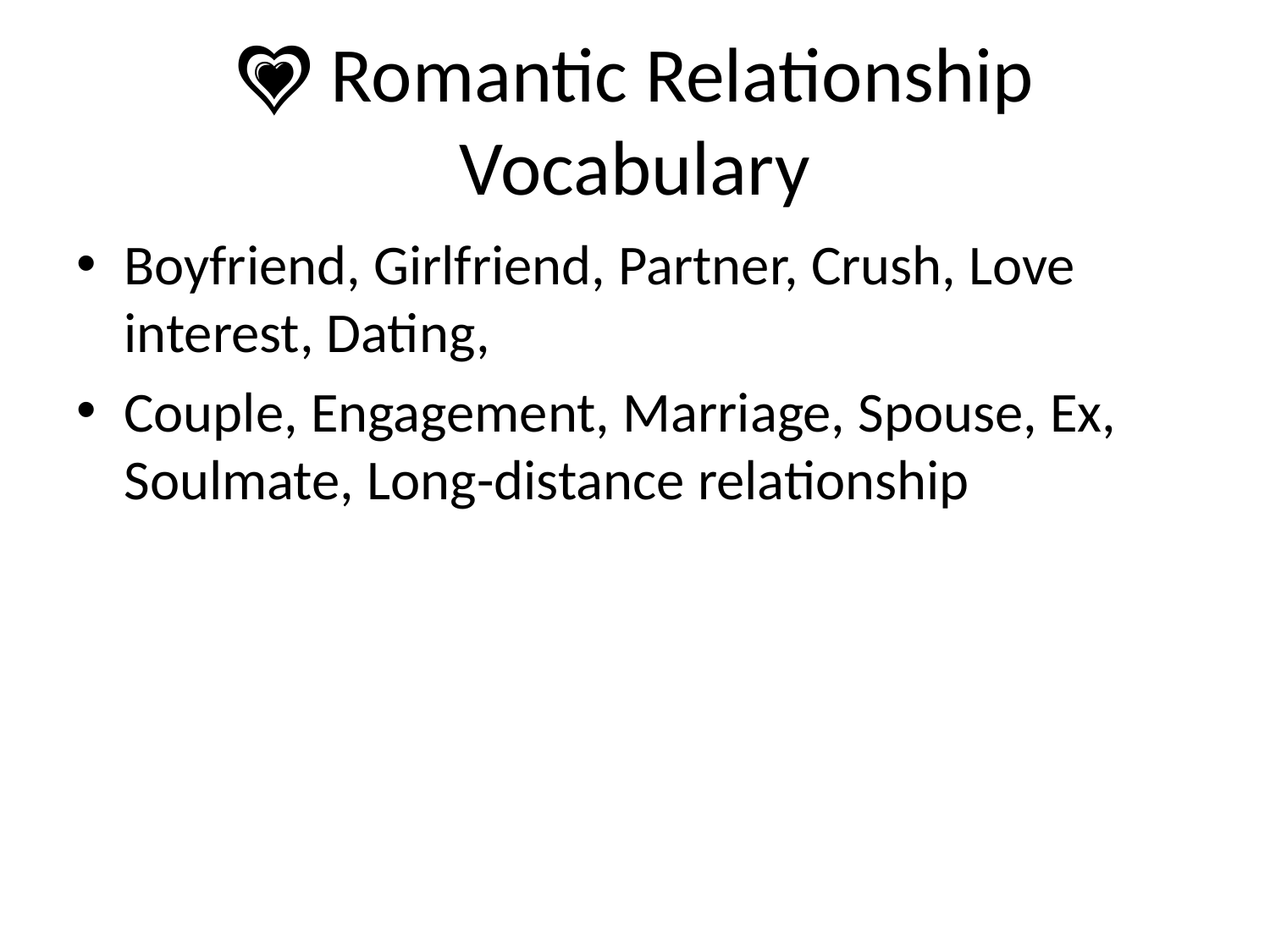

# 💗 Romantic Relationship Vocabulary
Boyfriend, Girlfriend, Partner, Crush, Love interest, Dating,
Couple, Engagement, Marriage, Spouse, Ex, Soulmate, Long-distance relationship